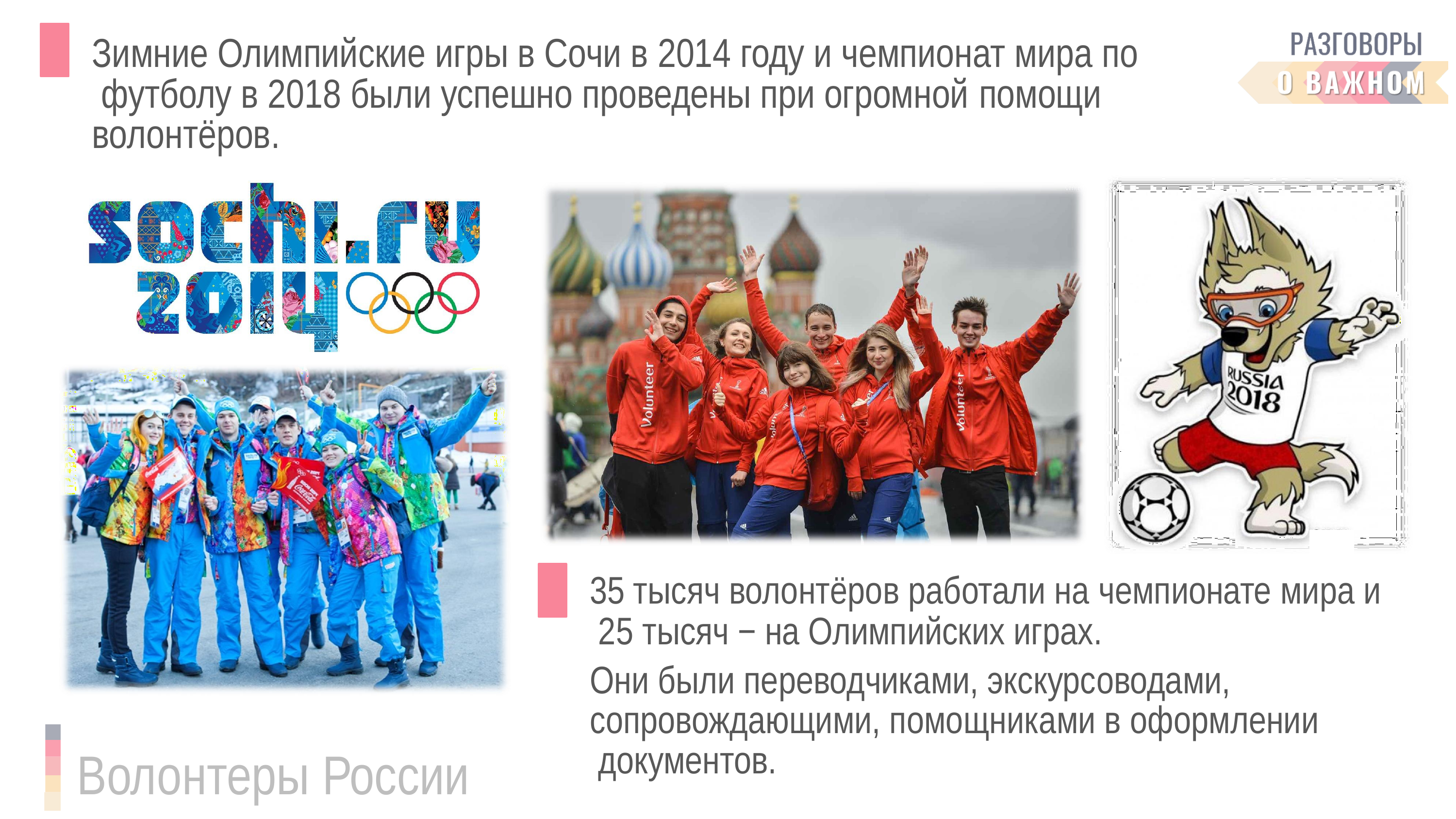

# Зимние Олимпийские игры в Сочи в 2014 году и чемпионат мира по  футболу в 2018 были успешно проведены при огромной помощи
волонтёров.

35 тысяч волонтёров работали на чемпионате мира и  25 тысяч − на Олимпийских играх.
Они были переводчиками, экскурсоводами,  сопровождающими, помощниками в оформлении  документов.

Волонтеры России